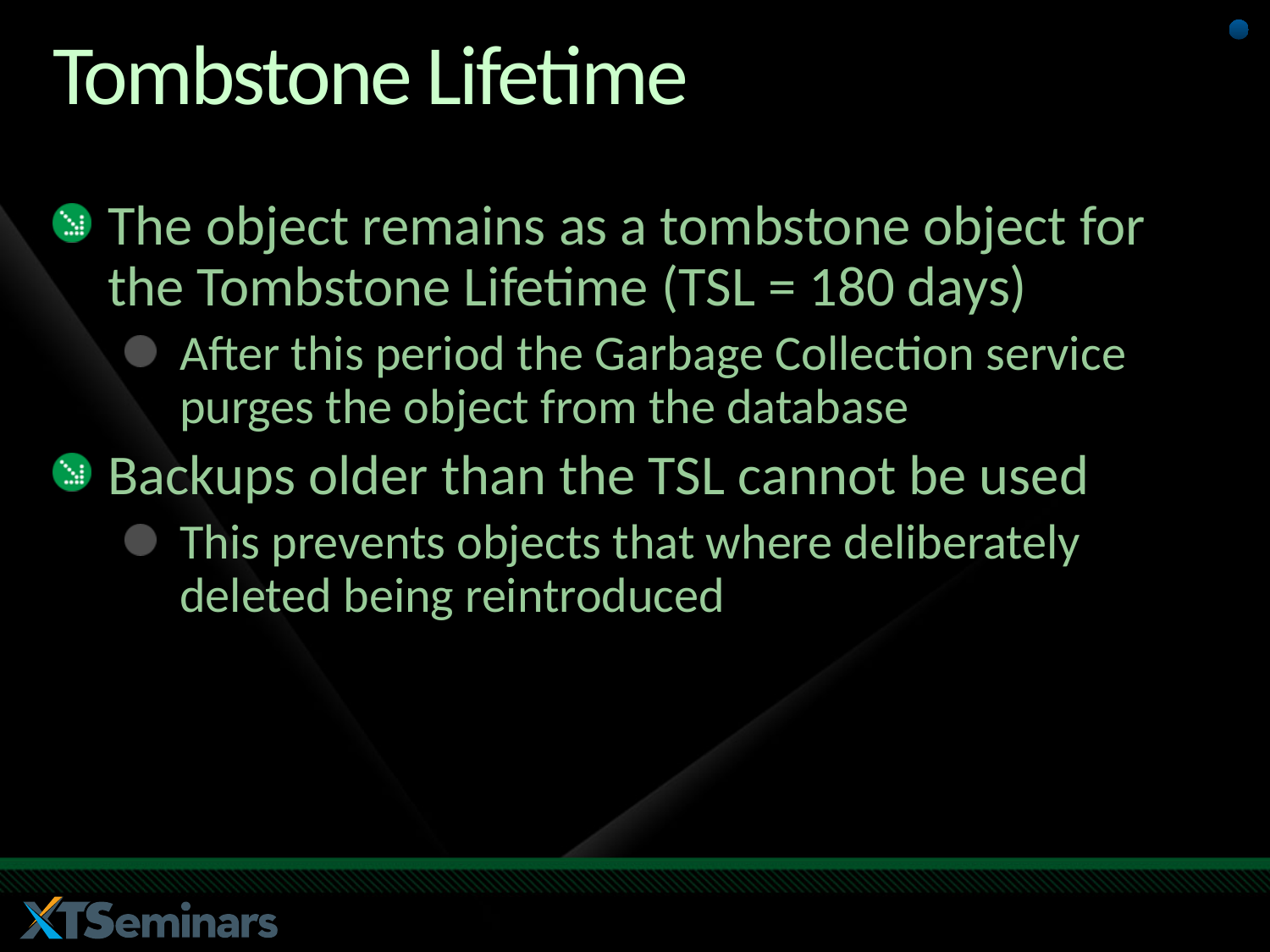

# Tombstone Lifetime
The object remains as a tombstone object for the Tombstone Lifetime (TSL = 180 days)
After this period the Garbage Collection service purges the object from the database
Backups older than the TSL cannot be used
This prevents objects that where deliberately deleted being reintroduced